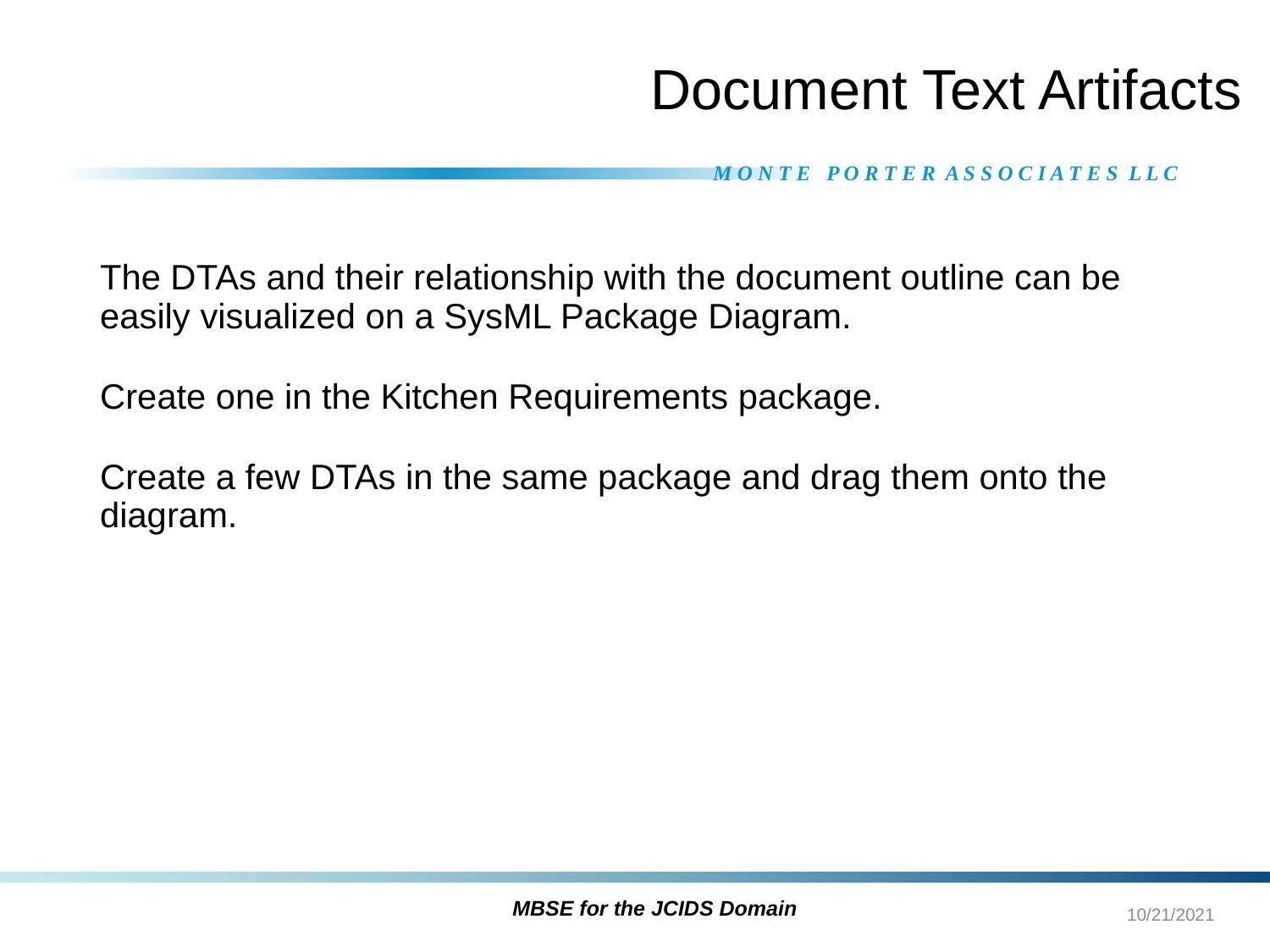

# Document Text Artifacts
The DTAs and their relationship with the document outline can be easily visualized on a SysML Package Diagram.
Create one in the Kitchen Requirements package.
Create a few DTAs in the same package and drag them onto the diagram.
10/21/2021